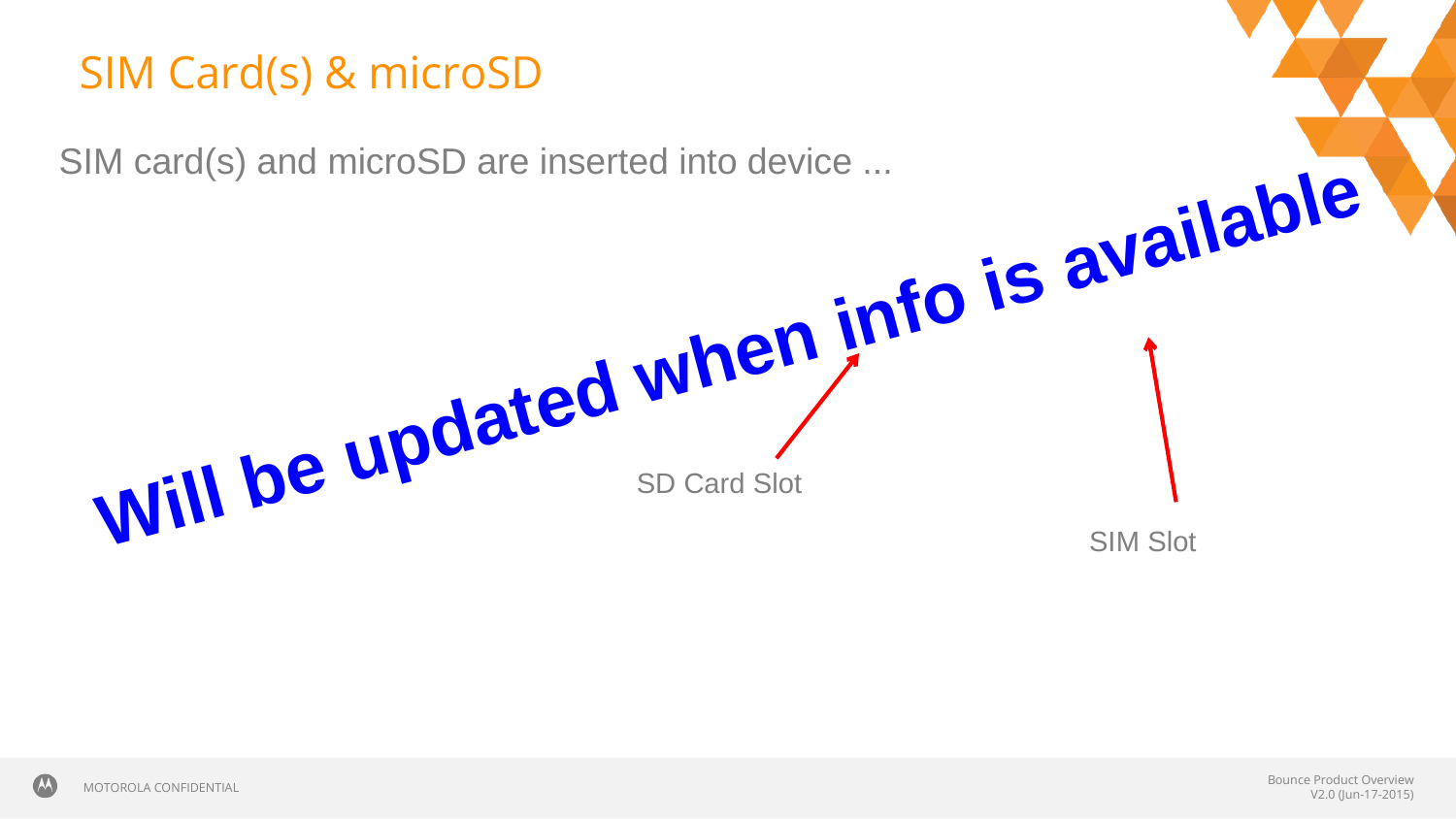

# SIM Card(s) & microSD
SIM card(s) and microSD are inserted into device ...
Will be updated when info is available
SD Card Slot
SIM Slot